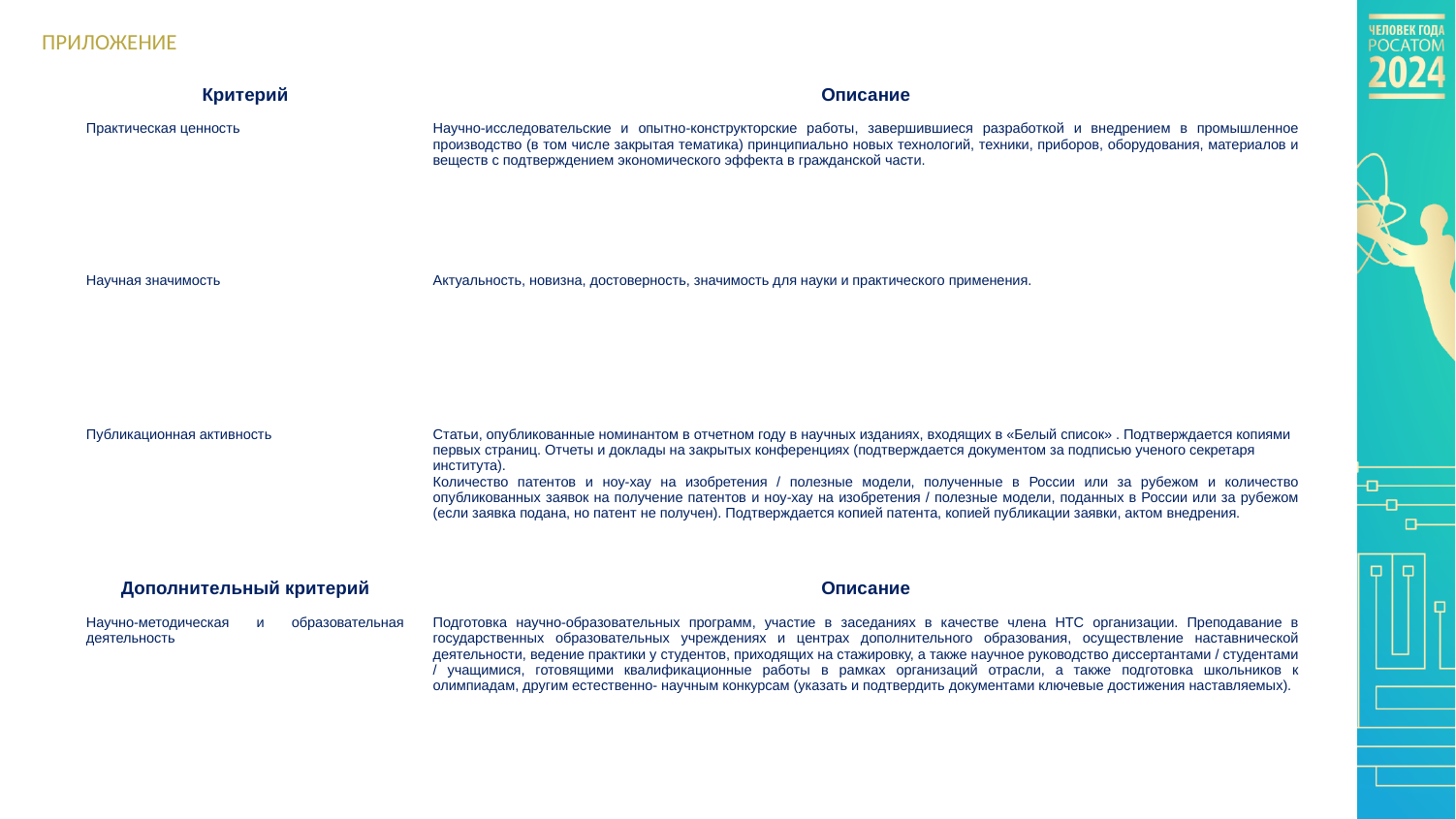

ПРИЛОЖЕНИЕ
| Критерий | Описание |
| --- | --- |
| Практическая ценность | Научно-исследовательские и опытно-конструкторские работы, завершившиеся разработкой и внедрением в промышленное производство (в том числе закрытая тематика) принципиально новых технологий, техники, приборов, оборудования, материалов и веществ с подтверждением экономического эффекта в гражданской части. |
| Научная значимость | Актуальность, новизна, достоверность, значимость для науки и практического применения. |
| Публикационная активность | Статьи, опубликованные номинантом в отчетном году в научных изданиях, входящих в «Белый список» . Подтверждается копиями первых страниц. Отчеты и доклады на закрытых конференциях (подтверждается документом за подписью ученого секретаря института). Количество патентов и ноу-хау на изобретения / полезные модели, полученные в России или за рубежом и количество опубликованных заявок на получение патентов и ноу-хау на изобретения / полезные модели, поданных в России или за рубежом (если заявка подана, но патент не получен). Подтверждается копией патента, копией публикации заявки, актом внедрения. |
| Дополнительный критерий | Описание |
| Научно-методическая и образовательная деятельность | Подготовка научно-образовательных программ, участие в заседаниях в качестве члена НТС организации. Преподавание в государственных образовательных учреждениях и центрах дополнительного образования, осуществление наставнической деятельности, ведение практики у студентов, приходящих на стажировку, а также научное руководство диссертантами / студентами / учащимися, готовящими квалификационные работы в рамках организаций отрасли, а также подготовка школьников к олимпиадам, другим естественно- научным конкурсам (указать и подтвердить документами ключевые достижения наставляемых). |